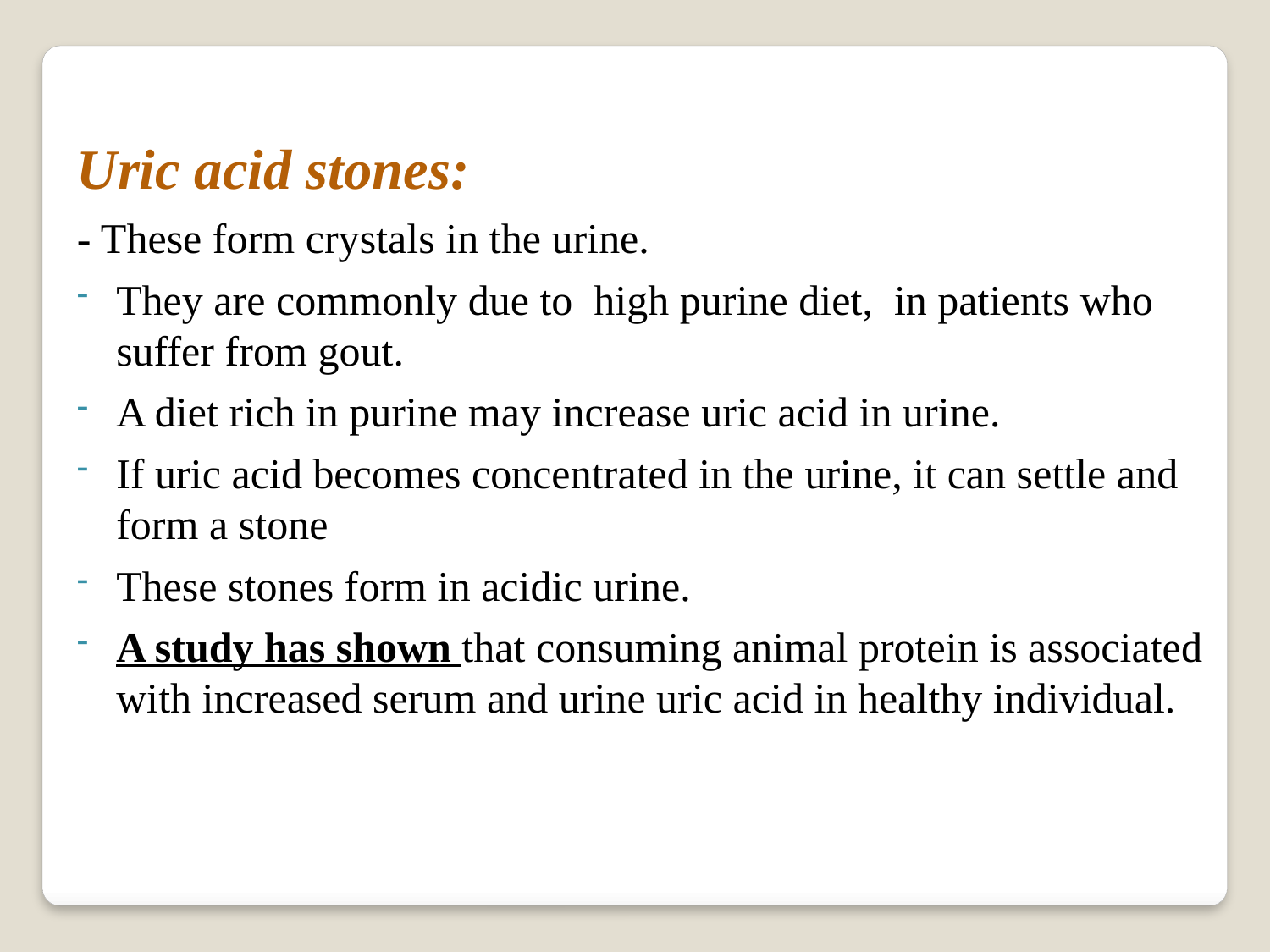

Uric acid stones:
- These form crystals in the urine.
They are commonly due to  high purine diet,  in patients who suffer from gout.
A diet rich in purine may increase uric acid in urine.
If uric acid becomes concentrated in the urine, it can settle and form a stone
These stones form in acidic urine.
A study has shown that consuming animal protein is associated with increased serum and urine uric acid in healthy individual.